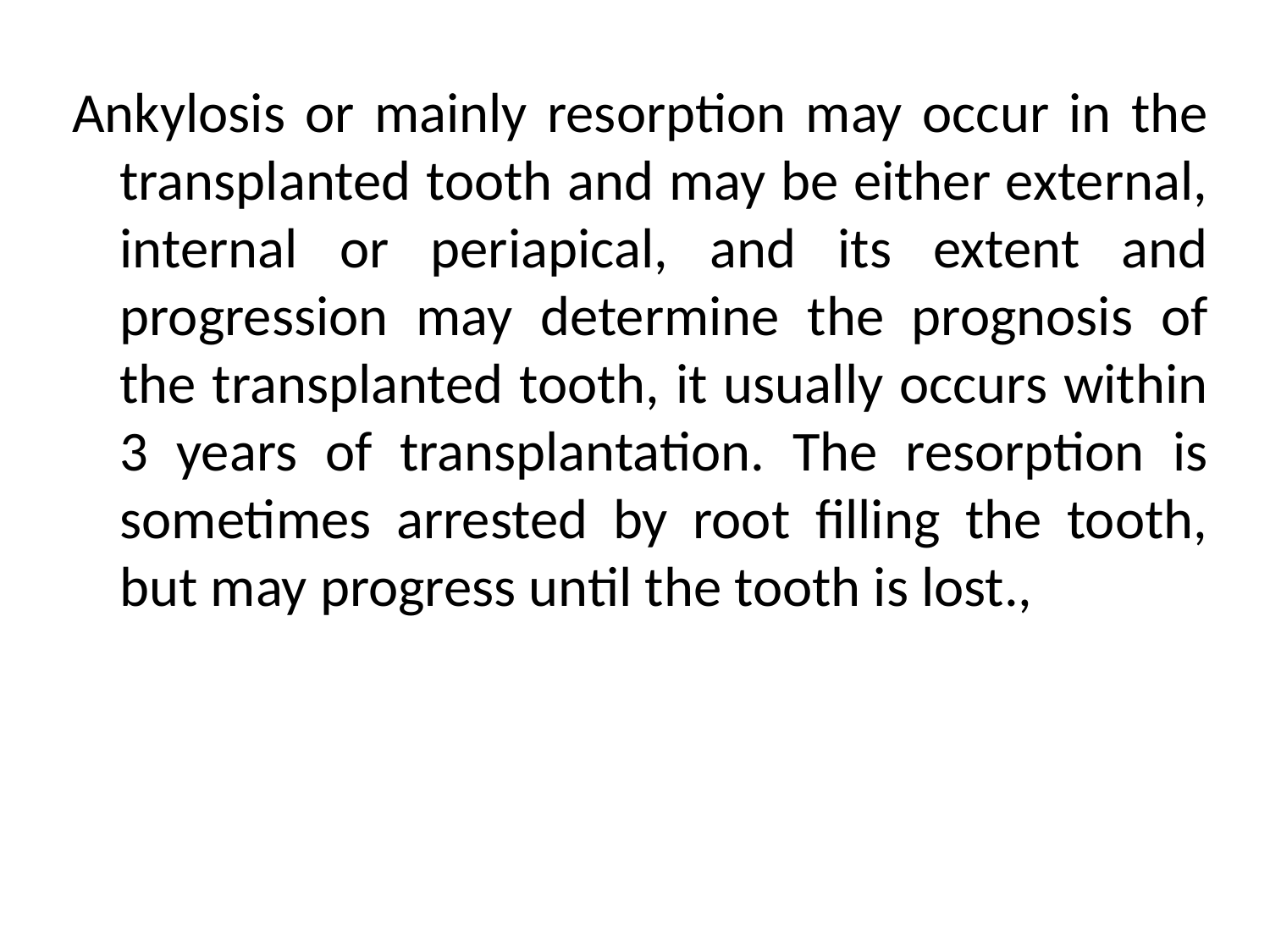

Ankylosis or mainly resorption may occur in the transplanted tooth and may be either external, internal or periapical, and its extent and progression may determine the prognosis of the transplanted tooth, it usually occurs within 3 years of transplantation. The resorption is sometimes arrested by root filling the tooth, but may progress until the tooth is lost.,